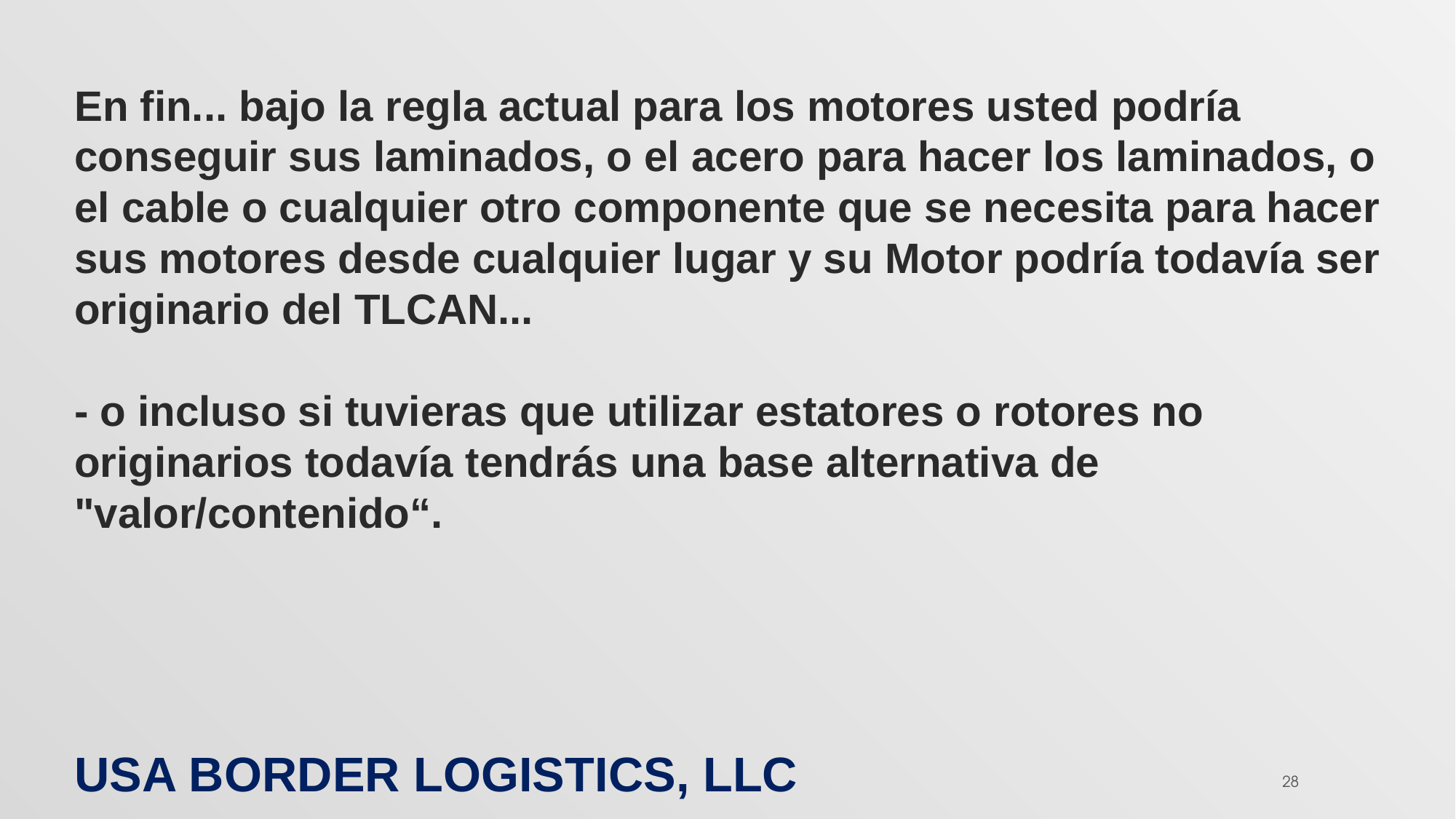

En fin... bajo la regla actual para los motores usted podría conseguir sus laminados, o el acero para hacer los laminados, o el cable o cualquier otro componente que se necesita para hacer sus motores desde cualquier lugar y su Motor podría todavía ser originario del TLCAN...
- o incluso si tuvieras que utilizar estatores o rotores no originarios todavía tendrás una base alternativa de "valor/contenido“.
USA Border logistics, llc
28